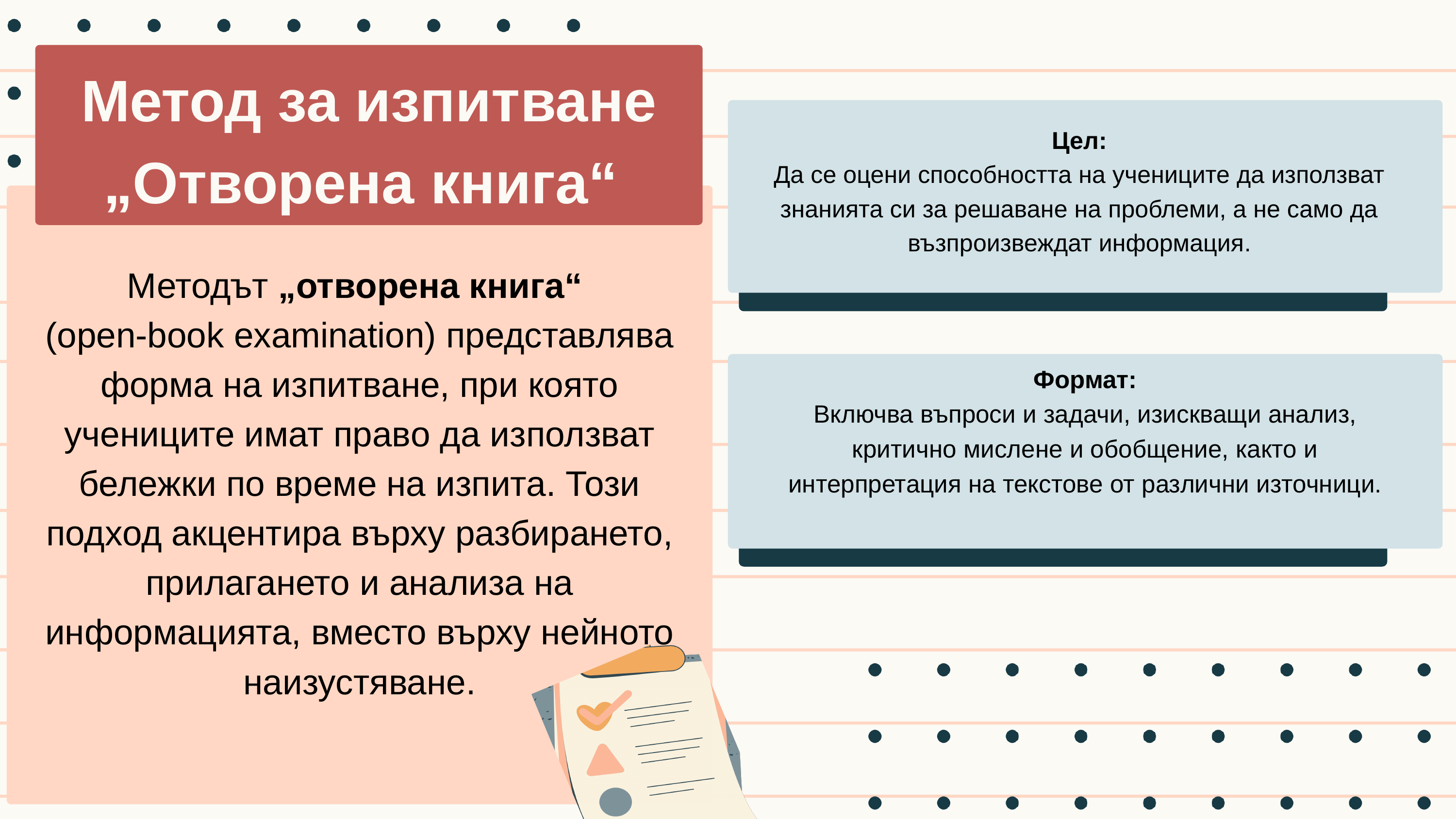

Метод за изпитване
„Отворена книга“

Цел:
Да се оцени способността на учениците да използват знанията си за решаване на проблеми, а не само да възпроизвеждат информация.

Методът „отворена книга“
(open-book examination) представлява форма на изпитване, при която учениците имат право да използват бележки по време на изпита. Този подход акцентира върху разбирането, прилагането и анализа на информацията, вместо върху нейното наизустяване.

Формат:
Включва въпроси и задачи, изискващи анализ, критично мислене и обобщение, както и интерпретация на текстове от различни източници.